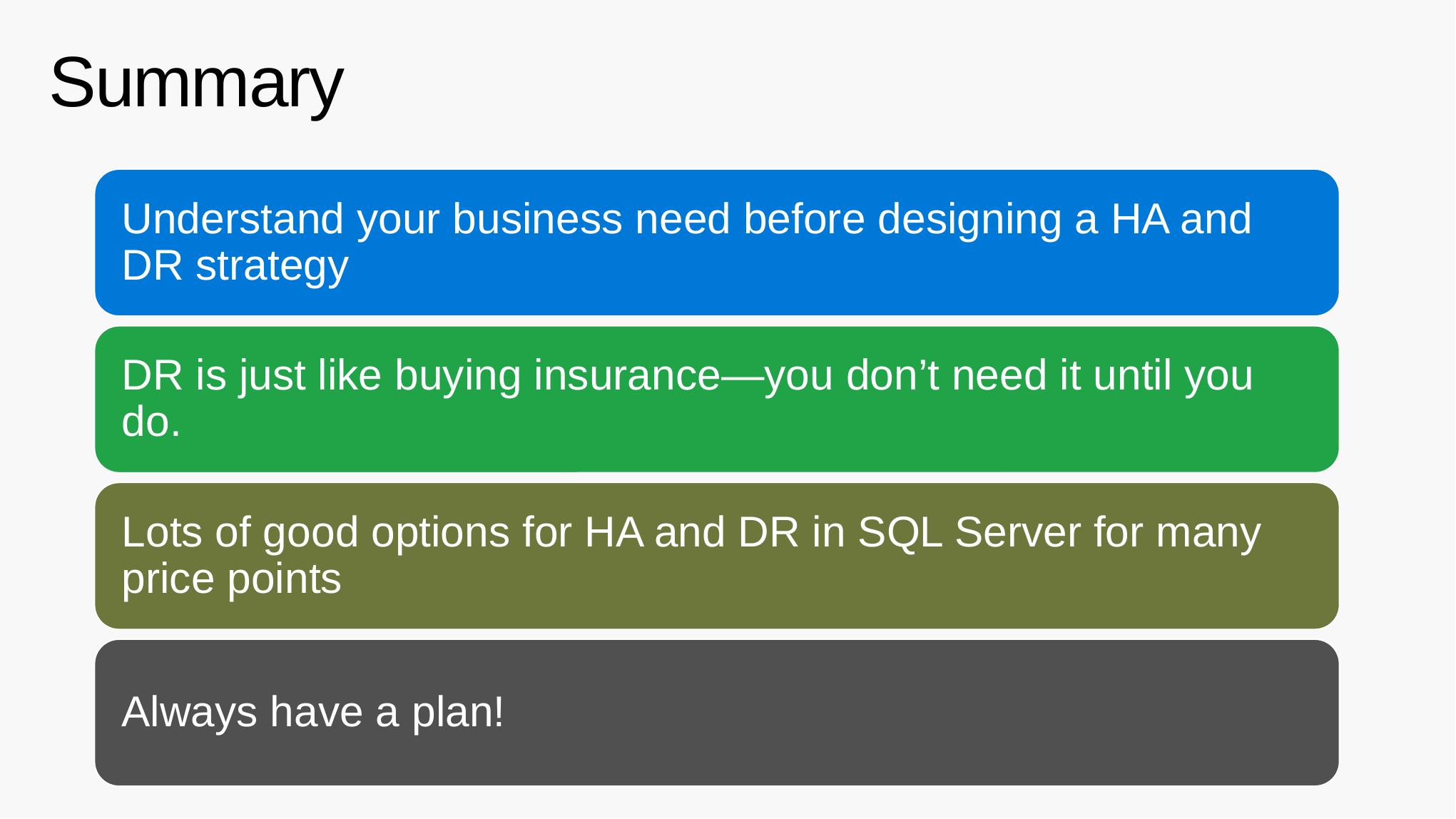

# Summary

Understand your business need before designing a HA and DR strategy
DR is just like buying insurance—you don’t need it until you do.
Lots of good options for HA and DR in SQL Server for many price points
Always have a plan!